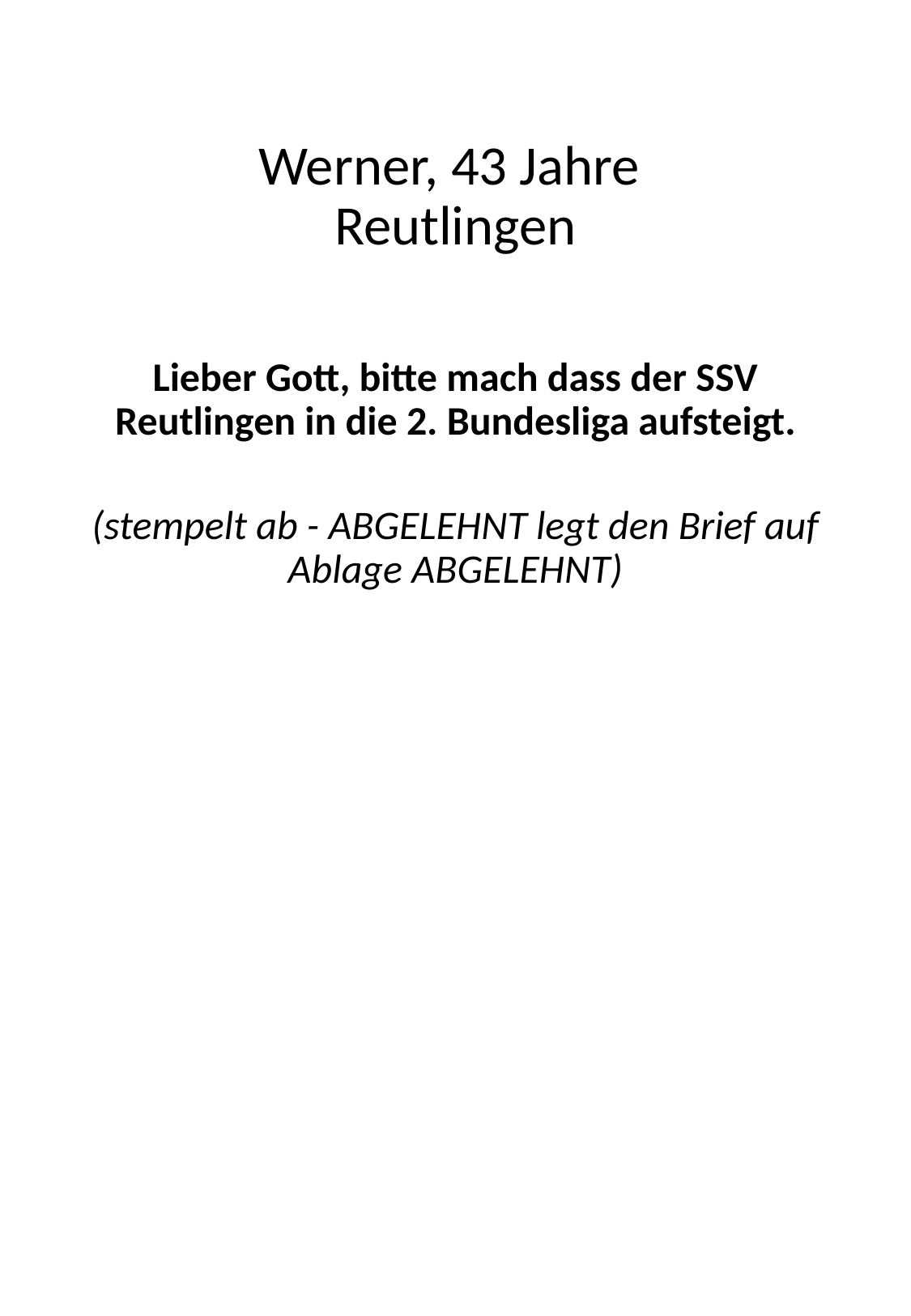

# Werner, 43 Jahre Reutlingen
Lieber Gott, bitte mach dass der SSV Reutlingen in die 2. Bundesliga aufsteigt.
(stempelt ab - ABGELEHNT legt den Brief auf Ablage ABGELEHNT)